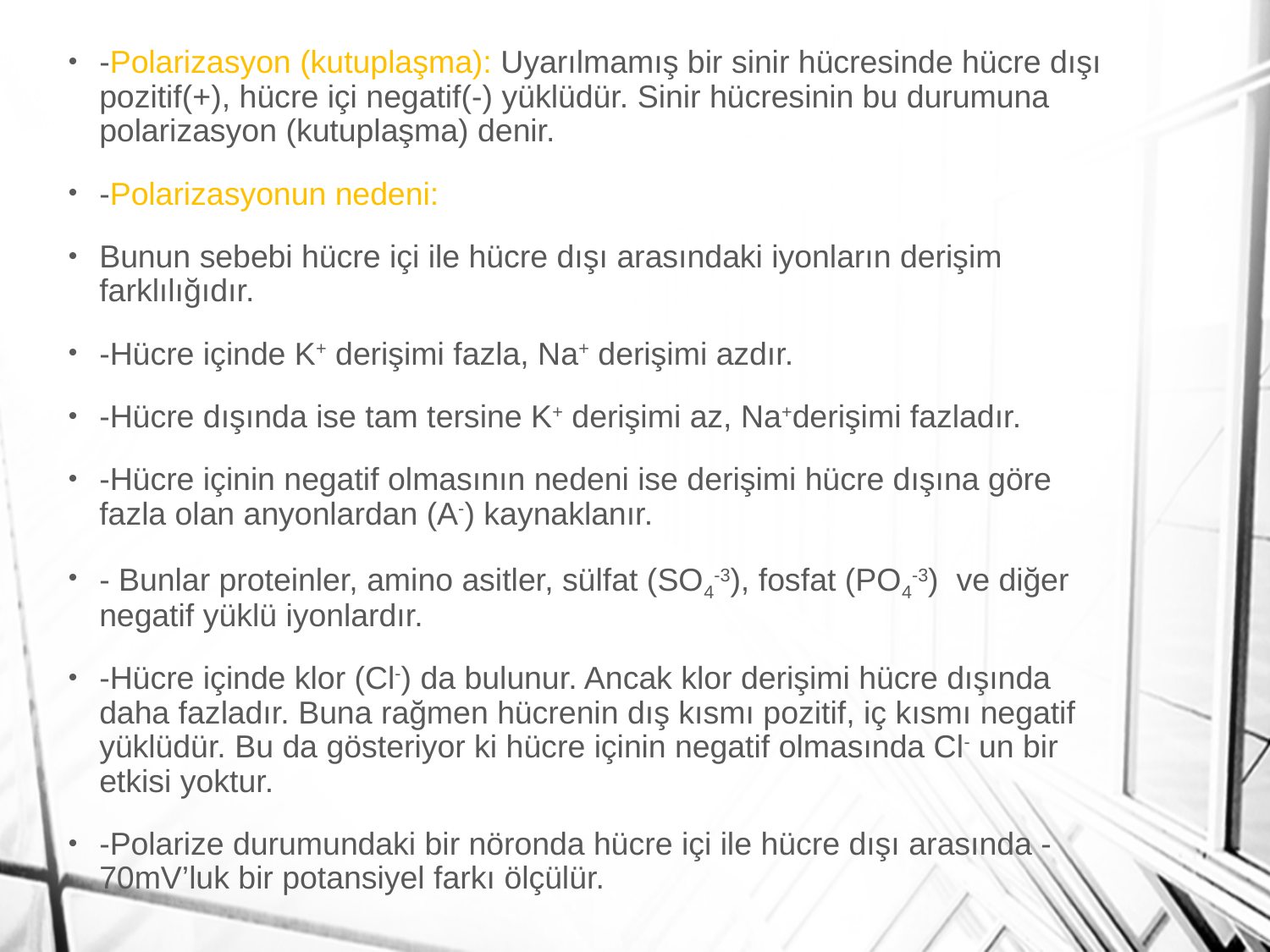

-Polarizasyon (kutuplaşma): Uyarılmamış bir sinir hücresinde hücre dışı pozitif(+), hücre içi negatif(-) yüklüdür. Sinir hücresinin bu durumuna polarizasyon (kutuplaşma) denir.
-Polarizasyonun nedeni:
Bunun sebebi hücre içi ile hücre dışı arasındaki iyonların derişim farklılığıdır.
-Hücre içinde K+ derişimi fazla, Na+ derişimi azdır.
-Hücre dışında ise tam tersine K+ derişimi az, Na+derişimi fazladır.
-Hücre içinin negatif olmasının nedeni ise derişimi hücre dışına göre fazla olan anyonlardan (A-) kaynaklanır.
- Bunlar proteinler, amino asitler, sülfat (SO4-3), fosfat (PO4-3)  ve diğer negatif yüklü iyonlardır.
-Hücre içinde klor (Cl-) da bulunur. Ancak klor derişimi hücre dışında daha fazladır. Buna rağmen hücrenin dış kısmı pozitif, iç kısmı negatif yüklüdür. Bu da gösteriyor ki hücre içinin negatif olmasında Cl- un bir etkisi yoktur.
-Polarize durumundaki bir nöronda hücre içi ile hücre dışı arasında -70mV’luk bir potansiyel farkı ölçülür.